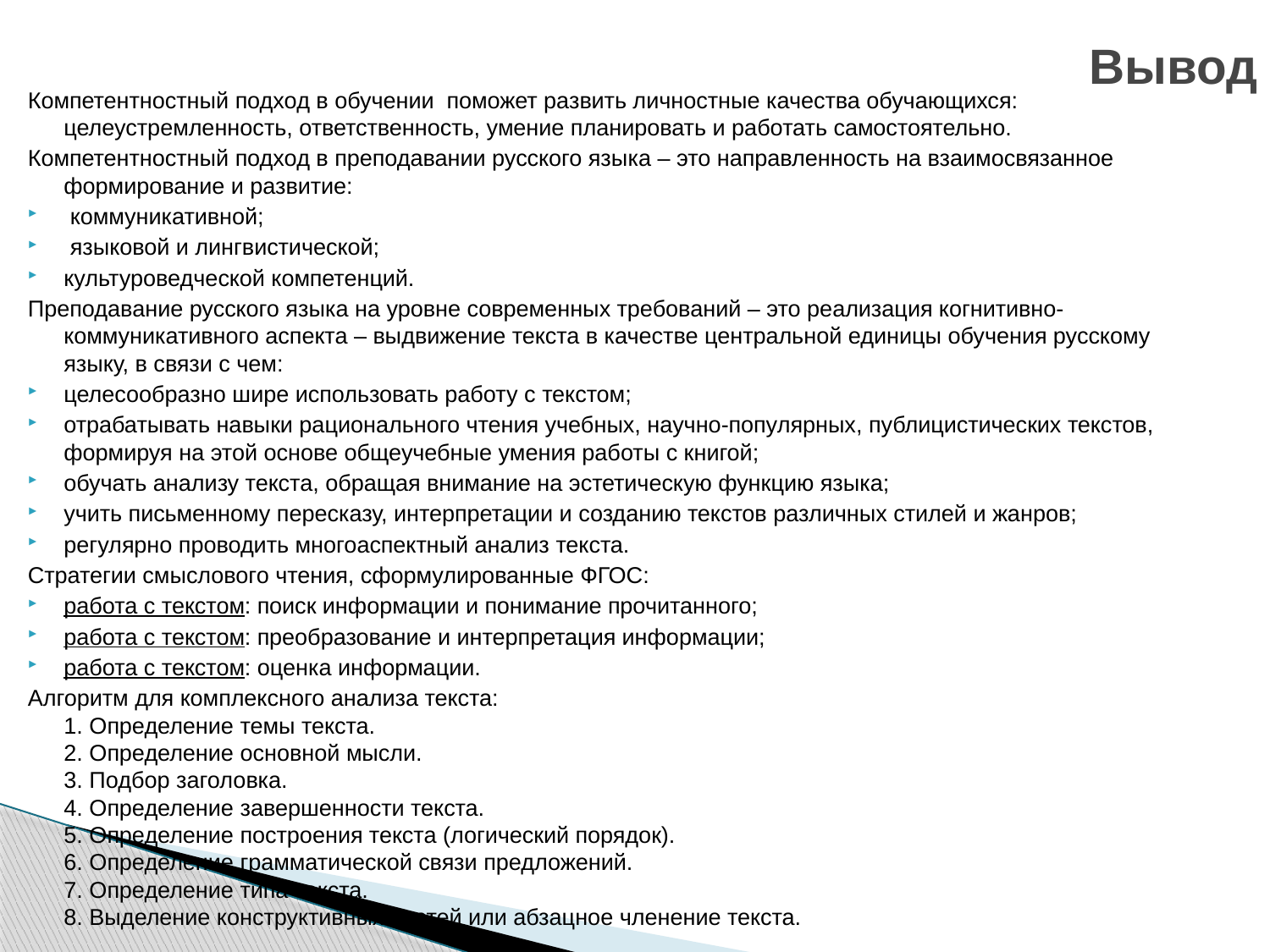

# Вывод
Компетентностный подход в обучении  поможет развить личностные качества обучающихся: целеустремленность, ответственность, умение планировать и работать самостоятельно.
Компетентностный подход в преподавании русского языка – это направленность на взаимосвязанное формирование и развитие:
 коммуникативной;
 языковой и лингвистической;
культуроведческой компетенций.
Преподавание русского языка на уровне современных требований – это реализация когнитивно-коммуникативного аспекта – выдвижение текста в качестве центральной единицы обучения русскому языку, в связи с чем:
целесообразно шире использовать работу с текстом;
отрабатывать навыки рационального чтения учебных, научно-популярных, публицистических текстов, формируя на этой основе общеучебные умения работы с книгой;
обучать анализу текста, обращая внимание на эстетическую функцию языка;
учить письменному пересказу, интерпретации и созданию текстов различных стилей и жанров;
регулярно проводить многоаспектный анализ текста.
Стратегии смыслового чтения, сформулированные ФГОС:
работа с текстом: поиск информации и понимание прочитанного;
работа с текстом: преобразование и интерпретация информации;
работа с текстом: оценка информации.
Алгоритм для комплексного анализа текста:
1. Определение темы текста.
2. Определение основной мысли.
3. Подбор заголовка.
4. Определение завершенности текста.
5. Определение построения текста (логический порядок).
6. Определение грамматической связи предложений.
7. Определение типа текста.
8. Выделение конструктивных частей или абзацное членение текста.